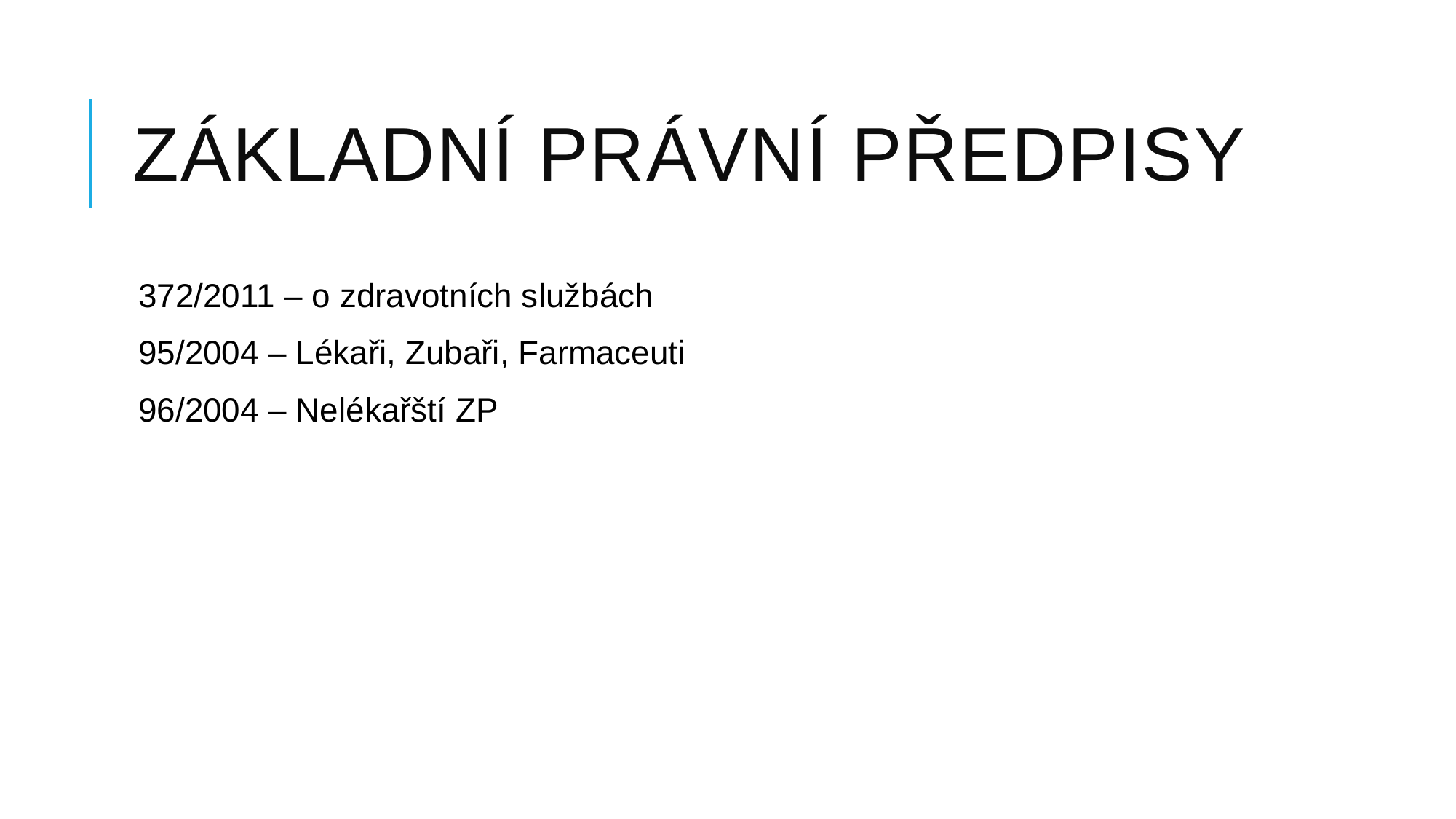

# Základní právní předpisy
372/2011 – o zdravotních službách
95/2004 – Lékaři, Zubaři, Farmaceuti
96/2004 – Nelékařští ZP